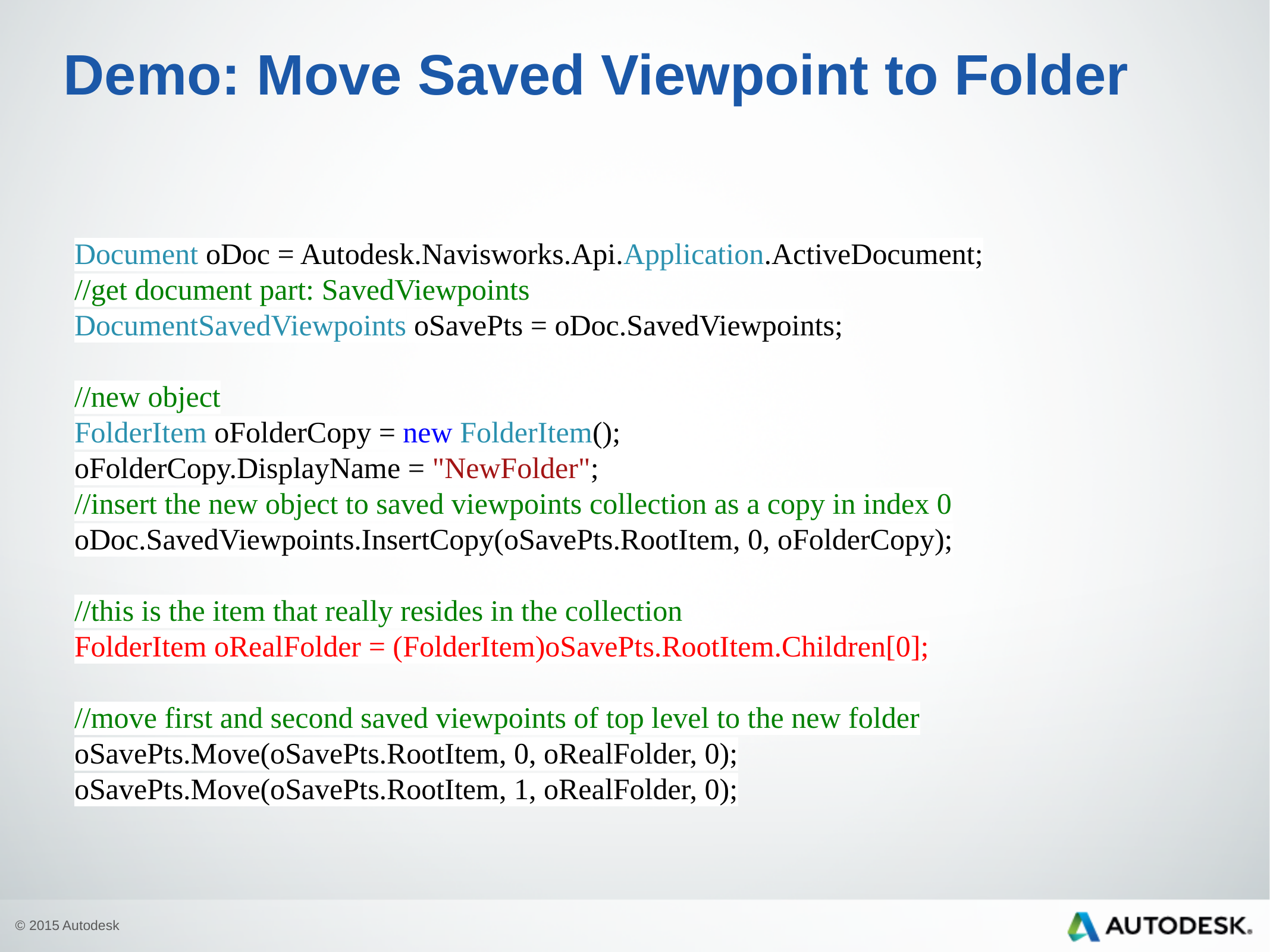

# Demo: Move Saved Viewpoint to Folder
Document oDoc = Autodesk.Navisworks.Api.Application.ActiveDocument;
//get document part: SavedViewpoints
DocumentSavedViewpoints oSavePts = oDoc.SavedViewpoints;

//new object
FolderItem oFolderCopy = new FolderItem();
oFolderCopy.DisplayName = "NewFolder";
//insert the new object to saved viewpoints collection as a copy in index 0
oDoc.SavedViewpoints.InsertCopy(oSavePts.RootItem, 0, oFolderCopy);

//this is the item that really resides in the collection
FolderItem oRealFolder = (FolderItem)oSavePts.RootItem.Children[0];

//move first and second saved viewpoints of top level to the new folder
oSavePts.Move(oSavePts.RootItem, 0, oRealFolder, 0);
oSavePts.Move(oSavePts.RootItem, 1, oRealFolder, 0);